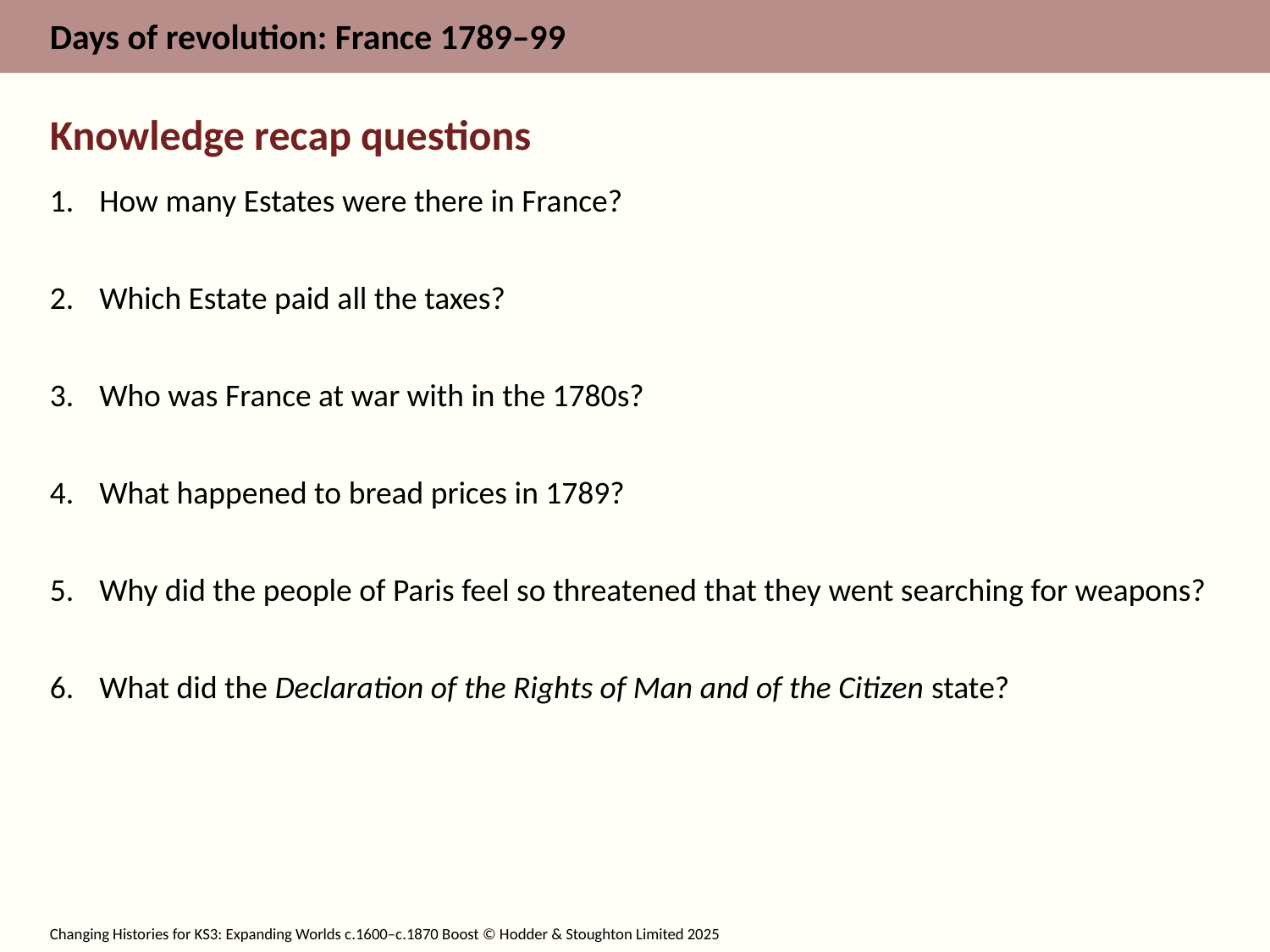

Knowledge recap questions
1.	How many Estates were there in France?

Which Estate paid all the taxes?

Who was France at war with in the 1780s?

What happened to bread prices in 1789?

Why did the people of Paris feel so threatened that they went searching for weapons?

What did the Declaration of the Rights of Man and of the Citizen state?